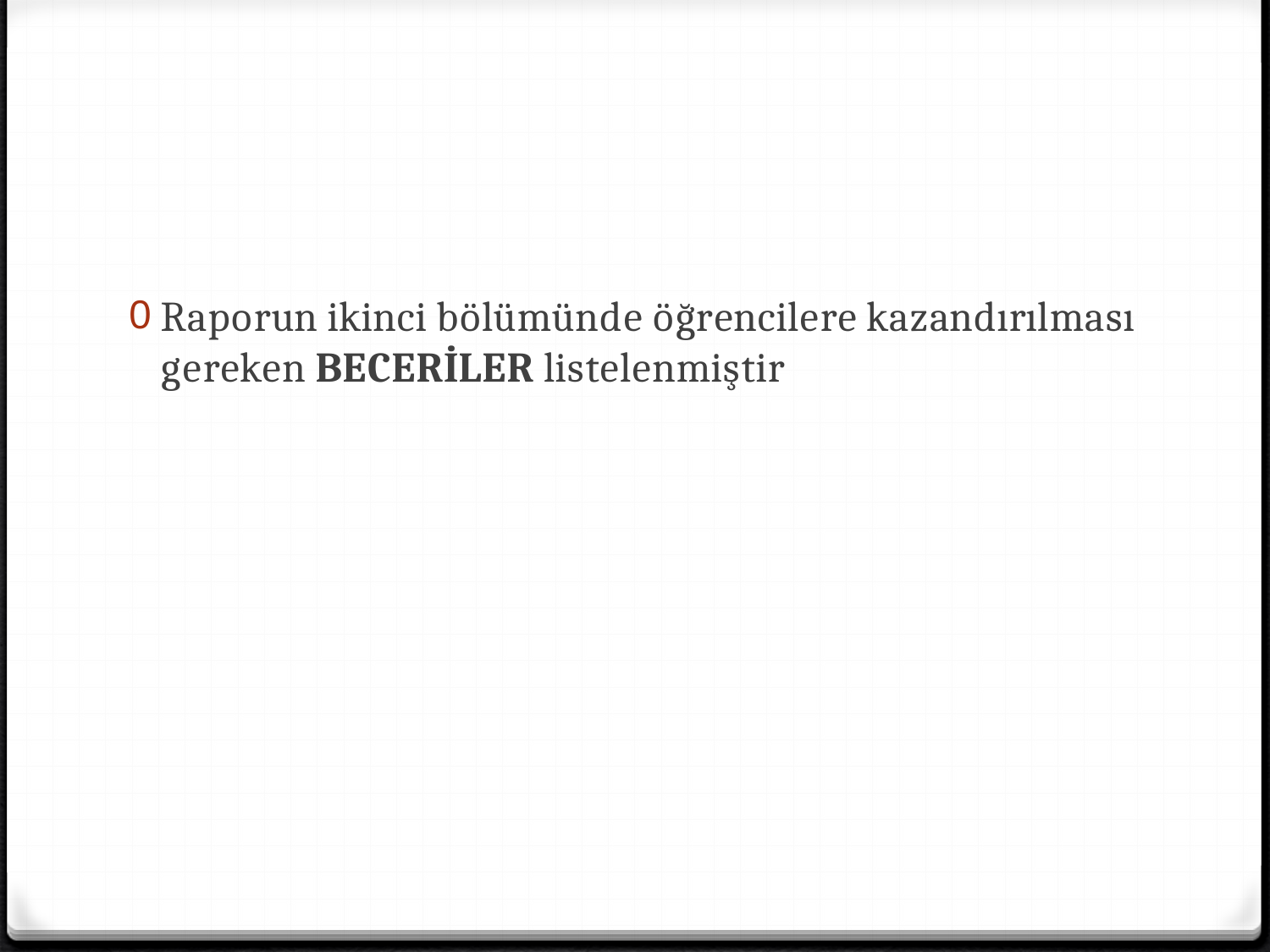

#
Raporun ikinci bölümünde öğrencilere kazandırılması gereken BECERİLER listelenmiştir